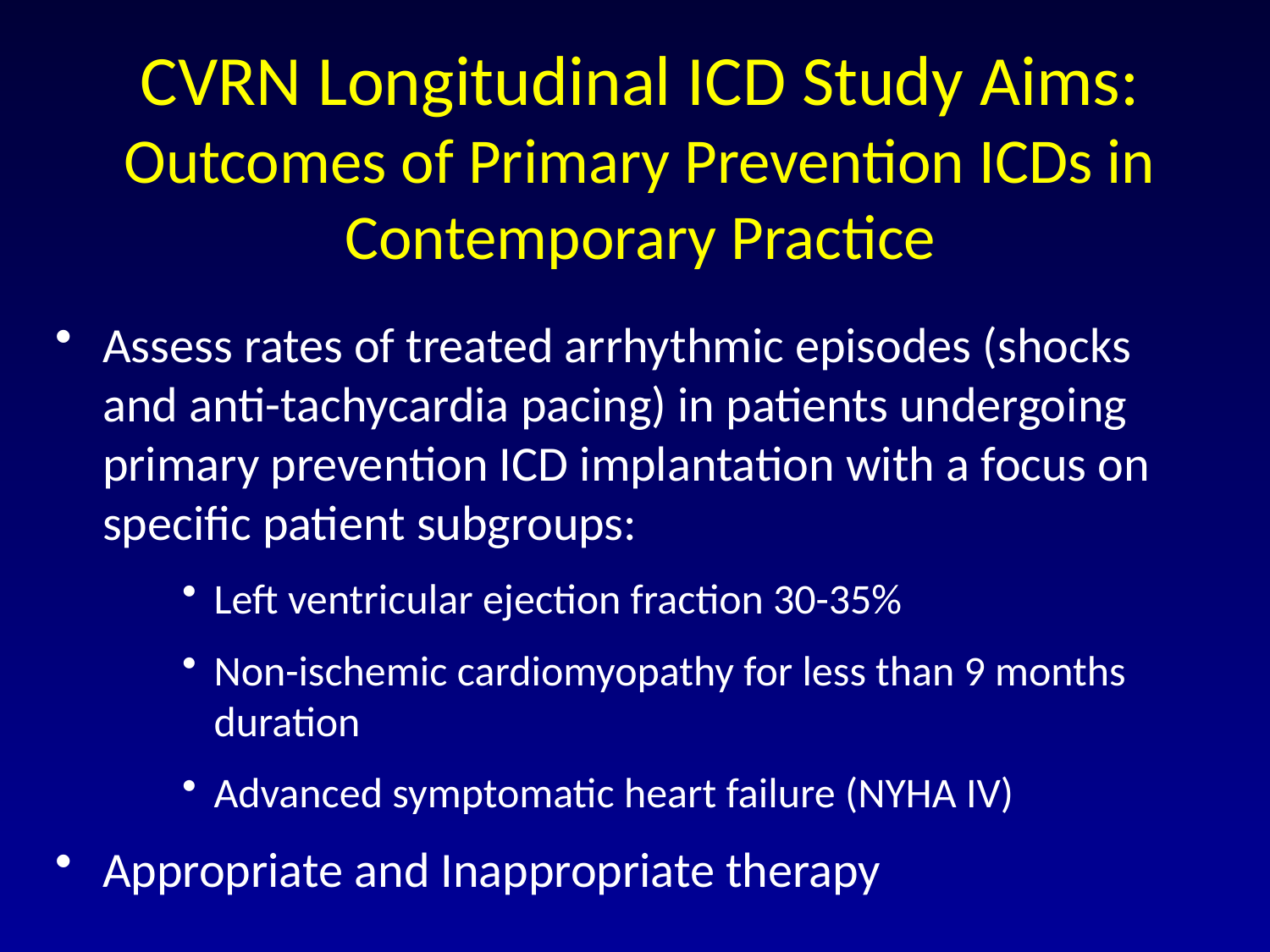

# CVRN Longitudinal ICD Study Aims: Outcomes of Primary Prevention ICDs in Contemporary Practice
Assess rates of treated arrhythmic episodes (shocks and anti-tachycardia pacing) in patients undergoing primary prevention ICD implantation with a focus on specific patient subgroups:
Left ventricular ejection fraction 30-35%
Non-ischemic cardiomyopathy for less than 9 months duration
Advanced symptomatic heart failure (NYHA IV)
Appropriate and Inappropriate therapy